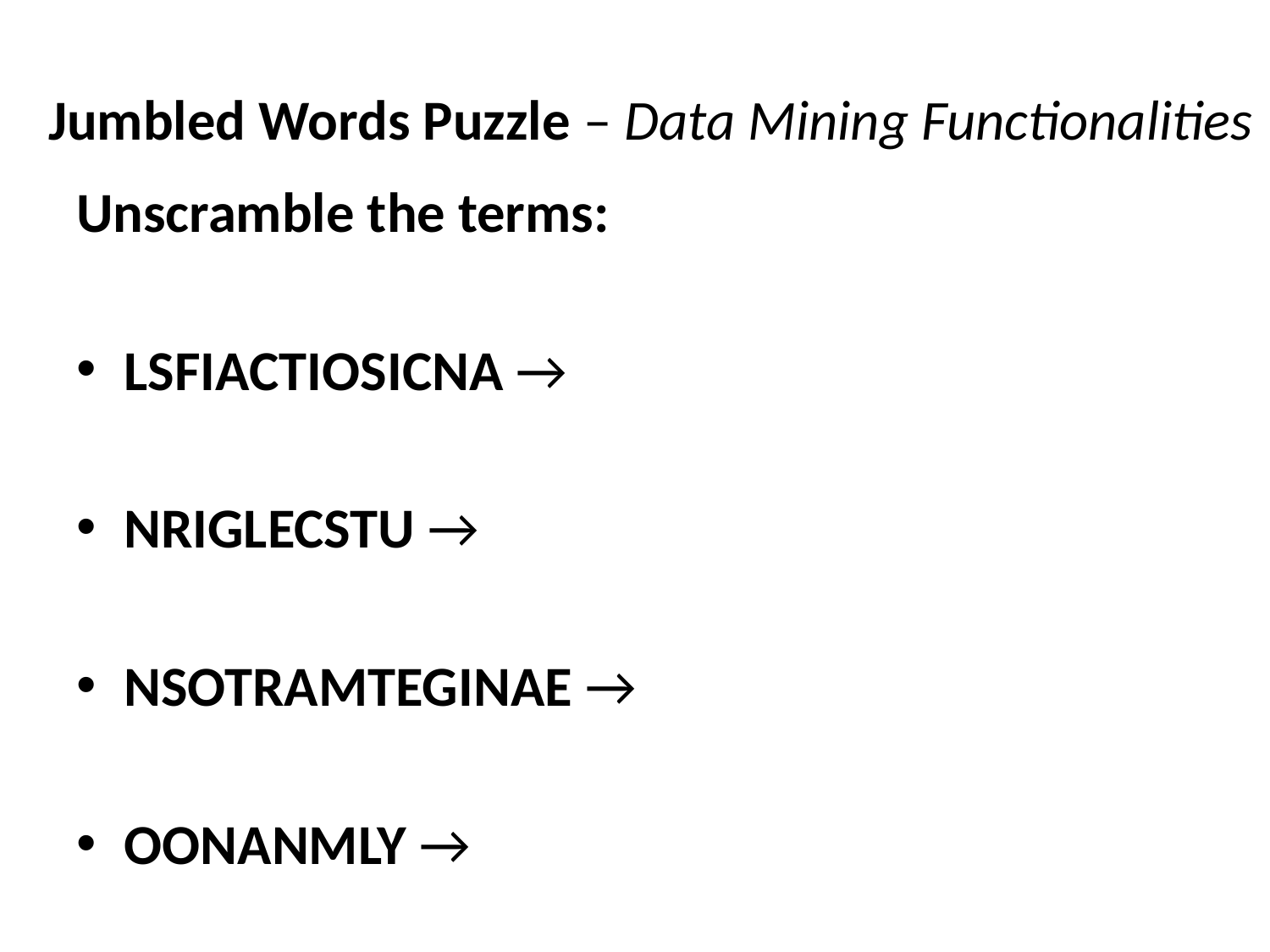

# Jumbled Words Puzzle – Data Mining Functionalities
Unscramble the terms:

LSFIACTIOSICNA →

NRIGLECSTU →

NSOTRAMTEGINAE →

OONANMLY →